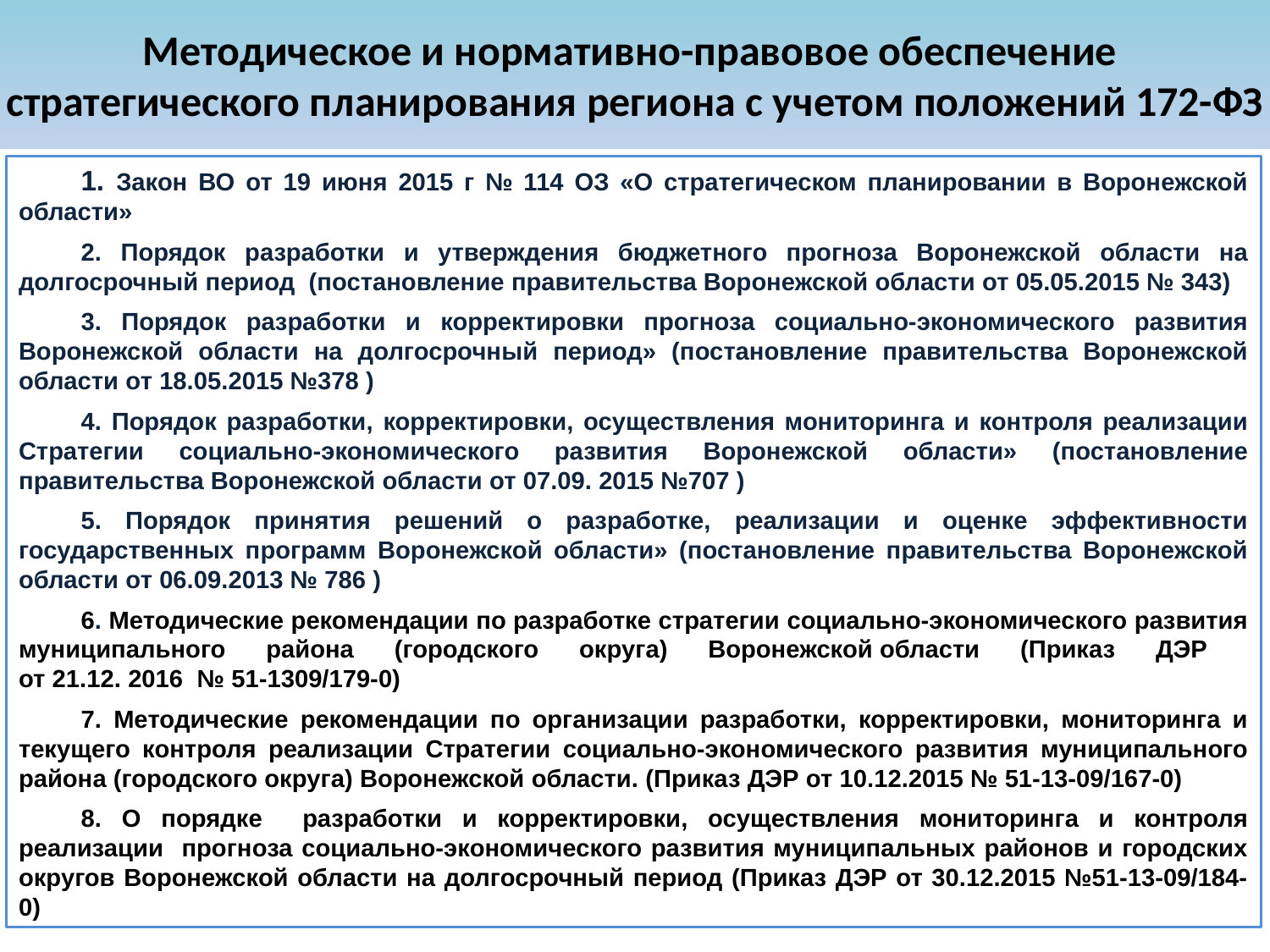

Методическое и нормативно-правовое обеспечение
стратегического планирования региона с учетом положений 172-ФЗ
1. Закон ВО от 19 июня 2015 г № 114 ОЗ «О стратегическом планировании в Воронежской области»
2. Порядок разработки и утверждения бюджетного прогноза Воронежской области на долгосрочный период  (постановление правительства Воронежской области от 05.05.2015 № 343)
3. Порядок разработки и корректировки прогноза социально-экономического развития Воронежской области на долгосрочный период» (постановление правительства Воронежской области от 18.05.2015 №378 )
4. Порядок разработки, корректировки, осуществления мониторинга и контроля реализации Стратегии социально-экономического развития Воронежской области» (постановление правительства Воронежской области от 07.09. 2015 №707 )
5. Порядок принятия решений о разработке, реализации и оценке эффективности государственных программ Воронежской области» (постановление правительства Воронежской области от 06.09.2013 № 786 )
6. Методические рекомендации по разработке стратегии социально-экономического развития муниципального района (городского округа) Воронежской области (Приказ ДЭР  от 21.12. 2016  № 51-1309/179-0)
7. Методические рекомендации по организации разработки, корректировки, мониторинга и текущего контроля реализации Стратегии социально-экономического развития муниципального района (городского округа) Воронежской области. (Приказ ДЭР от 10.12.2015 № 51-13-09/167-0)
8. О порядке  разработки и корректировки, осуществления мониторинга и контроля реализации  прогноза социально-экономического развития муниципальных районов и городских округов Воронежской области на долгосрочный период (Приказ ДЭР от 30.12.2015 №51-13-09/184-0)